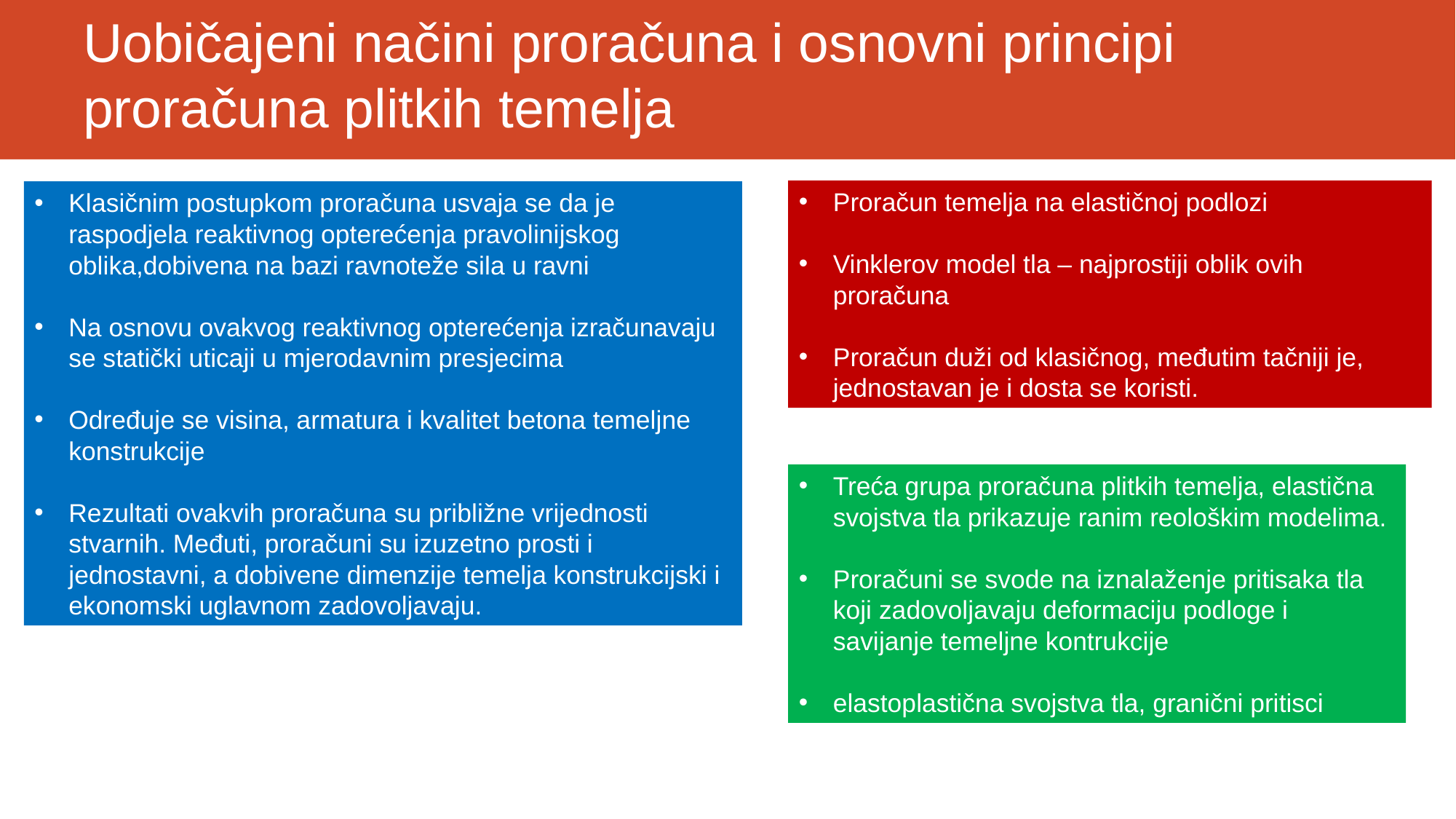

# Uobičajeni načini proračuna i osnovni principi proračuna plitkih temelja
Klasičnim postupkom proračuna usvaja se da je raspodjela reaktivnog opterećenja pravolinijskog oblika,dobivena na bazi ravnoteže sila u ravni

Na osnovu ovakvog reaktivnog opterećenja izračunavaju se statički uticaji u mjerodavnim presjecima

Određuje se visina, armatura i kvalitet betona temeljne konstrukcije

Rezultati ovakvih proračuna su približne vrijednosti stvarnih. Međuti, proračuni su izuzetno prosti i jednostavni, a dobivene dimenzije temelja konstrukcijski i ekonomski uglavnom zadovoljavaju.
Proračun temelja na elastičnoj podlozi
Vinklerov model tla – najprostiji oblik ovih proračuna
Proračun duži od klasičnog, međutim tačniji je, jednostavan je i dosta se koristi.
Treća grupa proračuna plitkih temelja, elastična svojstva tla prikazuje ranim reološkim modelima.
Proračuni se svode na iznalaženje pritisaka tla koji zadovoljavaju deformaciju podloge i savijanje temeljne kontrukcije
elastoplastična svojstva tla, granični pritisci